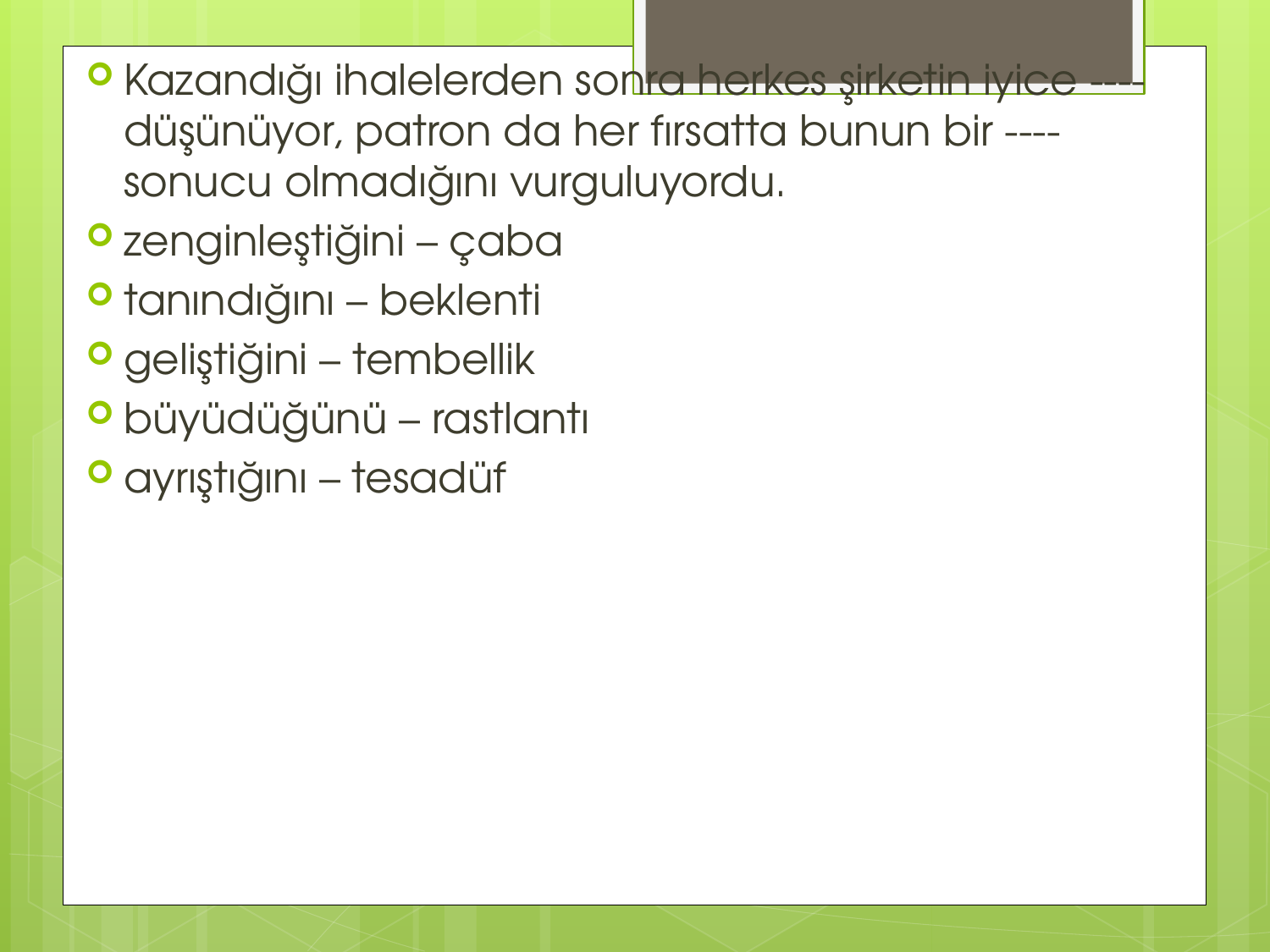

Kazandığı ihalelerden sonra herkes şirketin iyice ---- düşünüyor, patron da her fırsatta bunun bir ---- sonucu olmadığını vurguluyordu.
zenginleştiğini – çaba
tanındığını – beklenti
geliştiğini – tembellik
büyüdüğünü – rastlantı
ayrıştığını – tesadüf
#